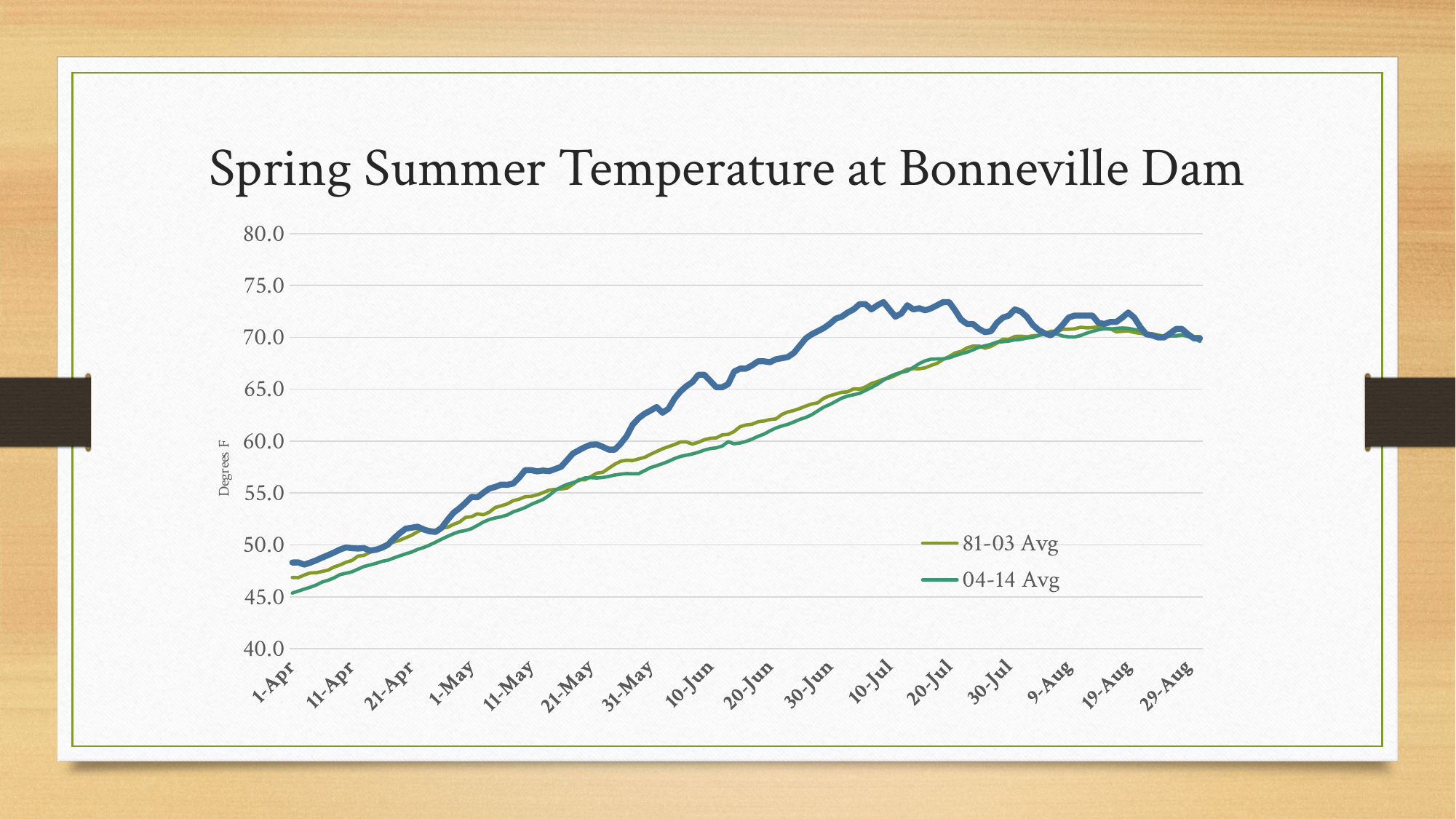

Spring Summer Temperature at Bonneville Dam

### Chart

| Category |  |  |  |
|---|---|---|---|
| 38443 | 46.86904347826087 | 45.360363636363644 | 48.3044 |
| 38444 | 46.84513043478261 | 45.552 | 48.3134 |
| 38445 | 47.09773913043478 | 45.73927272727273 | 48.1028 |
| 38446 | 47.30452173913043 | 45.91945454545454 | 48.290000000000006 |
| 38447 | 47.320956521739134 | 46.134363636363645 | 48.5222 |
| 38448 | 47.440347826086956 | 46.42127272727273 | 48.7778 |
| 38449 | 47.567565217391305 | 46.597454545454546 | 49.0172 |
| 38450 | 47.880434782608695 | 46.826 | 49.272800000000004 |
| 38451 | 48.06913043478261 | 47.14054545454546 | 49.557199999999995 |
| 38452 | 48.32913043478261 | 47.27072727272727 | 49.760600000000004 |
| 38453 | 48.506086956521735 | 47.40981818181819 | 49.685 |
| 38454 | 48.9184347826087 | 47.66654545454544 | 49.654399999999995 |
| 38455 | 48.9946956521739 | 47.92454545454545 | 49.6994 |
| 38456 | 49.292347826086946 | 48.0644 | 49.452799999999996 |
| 38457 | 49.524956521739135 | 48.2226 | 49.5356 |
| 38458 | 49.89382608695652 | 48.415800000000004 | 49.7228 |
| 38459 | 50.15627272727273 | 48.52490909090909 | 50.014399999999995 |
| 38460 | 50.278956521739126 | 48.742909090909095 | 50.6228 |
| 38461 | 50.44852173913043 | 48.94381818181819 | 51.1322 |
| 38462 | 50.68973913043478 | 49.14127272727273 | 51.567800000000005 |
| 38463 | 50.938782608695654 | 49.313454545454555 | 51.657799999999995 |
| 38464 | 51.27434782608695 | 49.572181818181825 | 51.754999999999995 |
| 38465 | 51.551652173913055 | 49.75181818181818 | 51.4922 |
| 38466 | 51.46782608695653 | 49.986 | 51.312200000000004 |
| 38467 | 51.353565217391306 | 50.26654545454546 | 51.2528 |
| 38468 | 51.62886956521738 | 50.55072727272727 | 51.6434 |
| 38469 | 51.69382608695651 | 50.826 | 52.4084 |
| 38470 | 51.97930434782608 | 51.07927272727272 | 53.0978 |
| 38471 | 52.198173913043476 | 51.28472727272728 | 53.5334 |
| 38472 | 52.64963636363637 | 51.38636363636365 | 54.0428 |
| 38473 | 52.71718181818183 | 51.56599999999999 | 54.6278 |
| 38474 | 52.994 | 51.87654545454546 | 54.5828 |
| 38475 | 52.90627272727273 | 52.20727272727274 | 55.032799999999995 |
| 38476 | 53.15927272727272 | 52.45109090909091 | 55.4306 |
| 38477 | 53.6120909090909 | 52.60181818181818 | 55.5944 |
| 38478 | 53.76763636363637 | 52.71636363636364 | 55.812200000000004 |
| 38479 | 53.95309090909091 | 52.885272727272735 | 55.7906 |
| 38480 | 54.264636363636356 | 53.19072727272728 | 55.918400000000005 |
| 38481 | 54.40709090909092 | 53.38018181818182 | 56.4944 |
| 38482 | 54.64663636363636 | 53.609272727272725 | 57.2072 |
| 38483 | 54.680545454545445 | 53.902545454545454 | 57.2072 |
| 38484 | 54.828727272727285 | 54.13945454545455 | 57.0884 |
| 38485 | 55.03627272727272 | 54.382363636363635 | 57.1694 |
| 38486 | 55.279 | 54.7689090909091 | 57.11 |
| 38487 | 55.358 | 55.23345454545454 | 57.3134 |
| 38488 | 55.38781818181819 | 55.57909090909091 | 57.5222 |
| 38489 | 55.474636363636364 | 55.825818181818185 | 58.1594 |
| 38490 | 55.84695652173913 | 56.00327272727273 | 58.8128 |
| 38491 | 56.302 | 56.21145454545455 | 59.1278 |
| 38492 | 56.26739130434783 | 56.45218181818182 | 59.428399999999996 |
| 38493 | 56.58965217391304 | 56.483090909090905 | 59.6606 |
| 38494 | 56.91382608695651 | 56.45581818181818 | 59.684 |
| 38495 | 57.00069565217392 | 56.50090909090909 | 59.45 |
| 38496 | 57.389478260869566 | 56.598909090909096 | 59.18 |
| 38497 | 57.7755652173913 | 56.73981818181817 | 59.1836 |
| 38498 | 58.06339130434782 | 56.81236363636364 | 59.7686 |
| 38499 | 58.15739130434782 | 56.87472727272728 | 60.494 |
| 38500 | 58.131478260869564 | 56.84945454545455 | 61.583 |
| 38501 | 58.29078260869566 | 56.8649090909091 | 62.20400000000001 |
| 38502 | 58.435217391304356 | 57.160181818181826 | 62.641400000000004 |
| 38503 | 58.73634782608696 | 57.452363636363636 | 62.9474 |
| 38504 | 58.999826086956524 | 57.63109090909091 | 63.284 |
| 38505 | 59.26260869565216 | 57.83436363636363 | 62.738600000000005 |
| 38506 | 59.472086956521736 | 58.05690909090909 | 63.122 |
| 38507 | 59.6682608695652 | 58.32 | 64.094 |
| 38508 | 59.92591304347826 | 58.526545454545456 | 64.79599999999999 |
| 38509 | 59.93095652173914 | 58.6498181818182 | 65.30000000000001 |
| 38510 | 59.711999999999996 | 58.76800000000001 | 65.696 |
| 38511 | 59.890173913043476 | 58.929272727272725 | 66.398 |
| 38512 | 60.13843478260869 | 59.1390909090909 | 66.398 |
| 38513 | 60.27582608695651 | 59.282 | 65.804 |
| 38514 | 60.30513043478261 | 59.35781818181818 | 65.19200000000001 |
| 38515 | 60.60834782608696 | 59.52818181818182 | 65.19200000000001 |
| 38516 | 60.65330434782609 | 59.95120000000001 | 65.49799999999999 |
| 38517 | 60.932869565217395 | 59.74345454545453 | 66.70400000000001 |
| 38518 | 61.396173913043484 | 59.82709090909091 | 66.992 |
| 38519 | 61.55982608695651 | 59.97727272727273 | 66.992 |
| 38520 | 61.62713043478261 | 60.19654545454546 | 67.298 |
| 38521 | 61.86834782608695 | 60.45727272727272 | 67.69399999999999 |
| 38522 | 61.945043478260864 | 60.68163636363636 | 67.69399999999999 |
| 38523 | 62.08052173913044 | 60.98963636363636 | 67.60400000000001 |
| 38524 | 62.145130434782615 | 61.27436363636365 | 67.892 |
| 38525 | 62.57626086956521 | 61.46236363636364 | 68.0 |
| 38526 | 62.82104347826088 | 61.618181818181824 | 68.108 |
| 38527 | 62.94982608695652 | 61.84763636363636 | 68.504 |
| 38528 | 63.15263636363636 | 62.097272727272724 | 69.206 |
| 38529 | 63.38400000000001 | 62.28581818181819 | 69.908 |
| 38530 | 63.58486956521739 | 62.552909090909104 | 70.304 |
| 38531 | 63.692086956521756 | 62.91854545454546 | 70.59200000000001 |
| 38532 | 64.13730434782609 | 63.28218181818182 | 70.898 |
| 38533 | 64.37260869565218 | 63.52927272727274 | 71.294 |
| 38534 | 64.53826086956522 | 63.82745454545454 | 71.798 |
| 38535 | 64.70782608695653 | 64.14563636363637 | 71.99600000000001 |
| 38536 | 64.75052173913042 | 64.34454545454545 | 72.392 |
| 38537 | 65.0418260869565 | 64.4689090909091 | 72.69800000000001 |
| 38538 | 65.00930434782609 | 64.61363636363636 | 73.202 |
| 38539 | 65.22608695652174 | 64.88781818181819 | 73.202 |
| 38540 | 65.55417391304348 | 65.16945454545456 | 72.69800000000001 |
| 38541 | 65.74565217391304 | 65.486 | 73.094 |
| 38542 | 65.97626086956521 | 65.87527272727272 | 73.4 |
| 38543 | 66.08460869565216 | 66.21472727272727 | 72.69800000000001 |
| 38544 | 66.34617391304347 | 66.45545454545454 | 71.99600000000001 |
| 38545 | 66.63860869565215 | 66.62763636363637 | 72.30199999999999 |
| 38546 | 66.94278260869567 | 66.75727272727272 | 73.094 |
| 38547 | 66.99252173913041 | 67.10654545454544 | 72.69800000000001 |
| 38548 | 66.97608695652173 | 67.47654545454544 | 72.80600000000001 |
| 38549 | 67.07434782608696 | 67.74218181818183 | 72.608 |
| 38550 | 67.30539130434784 | 67.902 | 72.80600000000001 |
| 38551 | 67.50669565217392 | 67.91981818181819 | 73.094 |
| 38552 | 67.86852173913043 | 67.92872727272727 | 73.4 |
| 38553 | 68.15313043478263 | 68.03236363636361 | 73.4 |
| 38554 | 68.4949090909091 | 68.23218181818181 | 72.608 |
| 38555 | 68.64881818181817 | 68.41927272727274 | 71.708 |
| 38556 | 68.98863636363636 | 68.58036363636363 | 71.294 |
| 38557 | 69.1618181818182 | 68.79927272727272 | 71.294 |
| 38558 | 69.16463636363636 | 69.04618181818182 | 70.80799999999999 |
| 38559 | 68.95921739130435 | 69.18890909090909 | 70.50200000000001 |
| 38560 | 69.13382608695652 | 69.32981818181817 | 70.59200000000001 |
| 38561 | 69.44391304347826 | 69.5509090909091 | 71.402 |
| 38562 | 69.82339130434784 | 69.58381818181819 | 71.906 |
| 38563 | 69.80886956521738 | 69.64472727272727 | 72.10400000000001 |
| 38564 | 70.08930434782609 | 69.76690909090908 | 72.69800000000001 |
| 38565 | 70.11008695652174 | 69.80563636363635 | 72.5 |
| 38566 | 70.05330434782609 | 69.93709090909093 | 71.99600000000001 |
| 38567 | 70.15860869565218 | 69.99145454545454 | 71.20400000000001 |
| 38568 | 70.18834782608697 | 70.19181818181818 | 70.7 |
| 38569 | 70.32382608695653 | 70.35781818181819 | 70.394 |
| 38570 | 70.59834782608696 | 70.42836363636364 | 70.196 |
| 38571 | 70.55486956521739 | 70.32836363636363 | 70.59200000000001 |
| 38572 | 70.78043478260871 | 70.12890909090909 | 71.20400000000001 |
| 38573 | 70.78426086956522 | 70.05254545454545 | 71.906 |
| 38574 | 70.81982608695652 | 70.04018181818182 | 72.10400000000001 |
| 38575 | 70.97730434782609 | 70.176 | 72.10400000000001 |
| 38576 | 70.9224347826087 | 70.40163636363637 | 72.10400000000001 |
| 38577 | 70.94208695652175 | 70.57963636363638 | 72.10400000000001 |
| 38578 | 71.03991304347825 | 70.73545454545454 | 71.402 |
| 38579 | 70.87208695652174 | 70.82436363636363 | 71.294 |
| 38580 | 70.84478260869565 | 70.79709090909091 | 71.492 |
| 38581 | 70.52991304347827 | 70.86963636363636 | 71.492 |
| 38582 | 70.58527272727271 | 70.9069090909091 | 71.906 |
| 38583 | 70.63460869565219 | 70.87618181818182 | 72.392 |
| 38584 | 70.46895652173913 | 70.75472727272727 | 71.906 |
| 38585 | 70.39652173913043 | 70.65545454545453 | 71.006 |
| 38586 | 70.2911304347826 | 70.35181818181817 | 70.304 |
| 38587 | 70.34321739130434 | 70.13490909090909 | 70.196 |
| 38588 | 70.2268695652174 | 70.13127272727273 | 69.99799999999999 |
| 38589 | 70.10460869565217 | 70.05672727272727 | 69.99799999999999 |
| 38590 | 70.15669565217391 | 70.13327272727271 | 70.394 |
| 38591 | 70.12660869565218 | 70.17254545454544 | 70.80799999999999 |
| 38592 | 70.20921739130436 | 70.26018181818182 | 70.80799999999999 |
| 38593 | 70.11991304347826 | 70.07181818181819 | 70.304 |
| 38594 | 70.0631304347826 | 69.89345454545456 | 69.908 |
| 38595 | 70.07139130434783 | 69.61381818181817 | 69.908 |